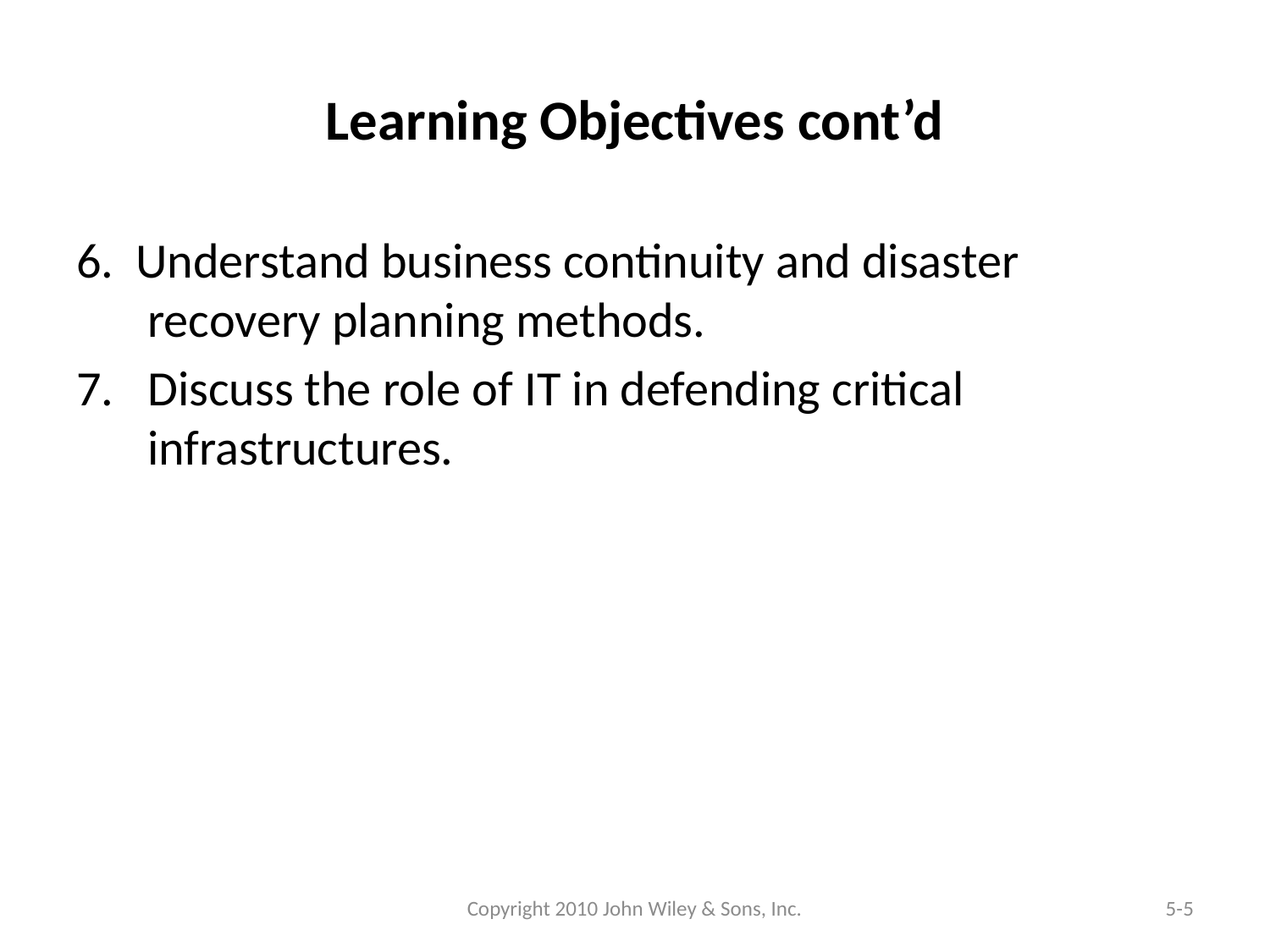

# Learning Objectives cont’d
6.  Understand business continuity and disaster recovery planning methods.
Discuss the role of IT in defending critical infrastructures.
Copyright 2010 John Wiley & Sons, Inc.
5-5